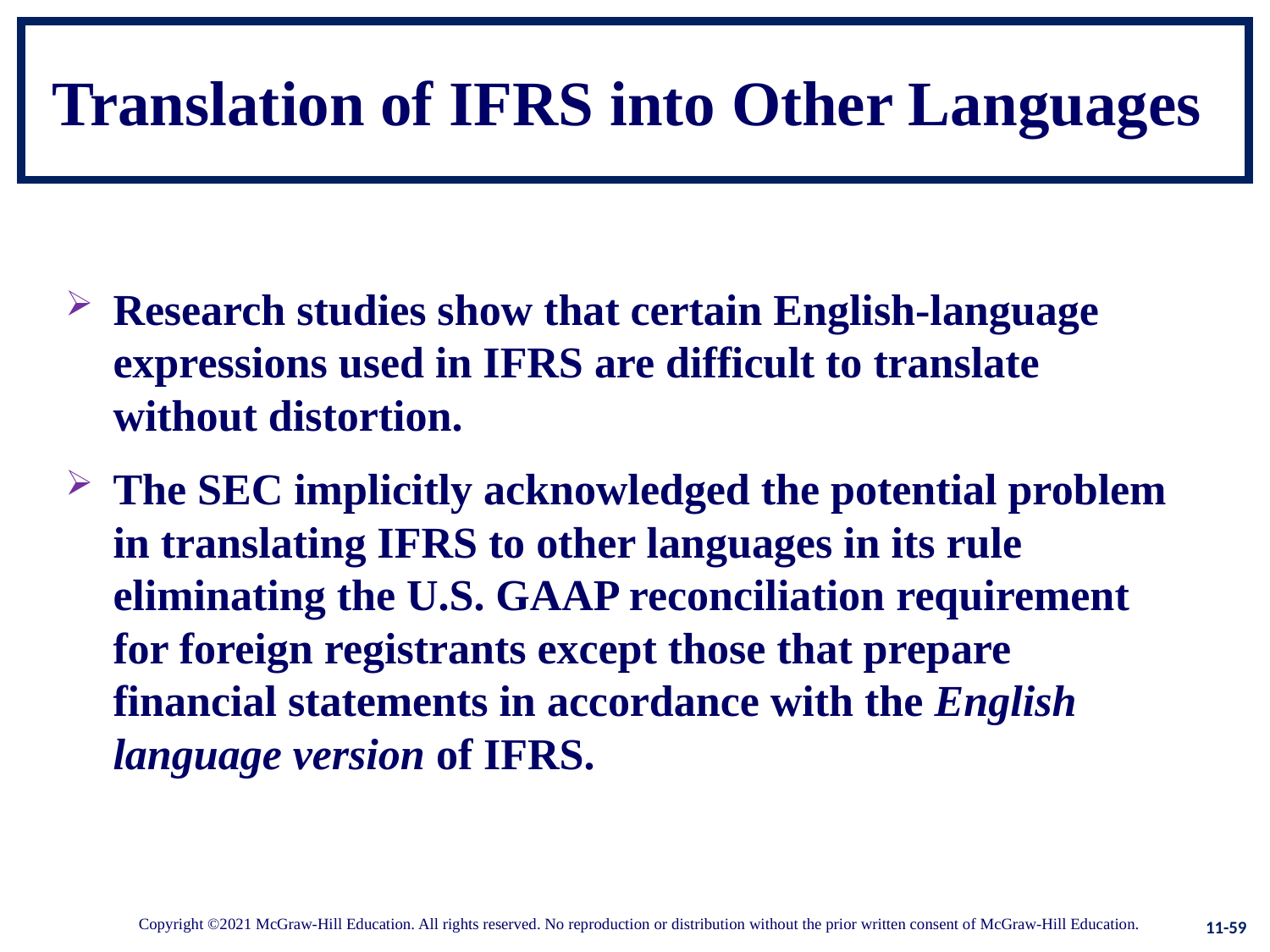

# Translation of IFRS into Other Languages
Research studies show that certain English-language expressions used in IFRS are difficult to translate without distortion.
The SEC implicitly acknowledged the potential problem in translating IFRS to other languages in its rule eliminating the U.S. GAAP reconciliation requirement for foreign registrants except those that prepare financial statements in accordance with the English language version of IFRS.

11-59
Copyright ©2021 McGraw-Hill Education. All rights reserved. No reproduction or distribution without the prior written consent of McGraw-Hill Education.